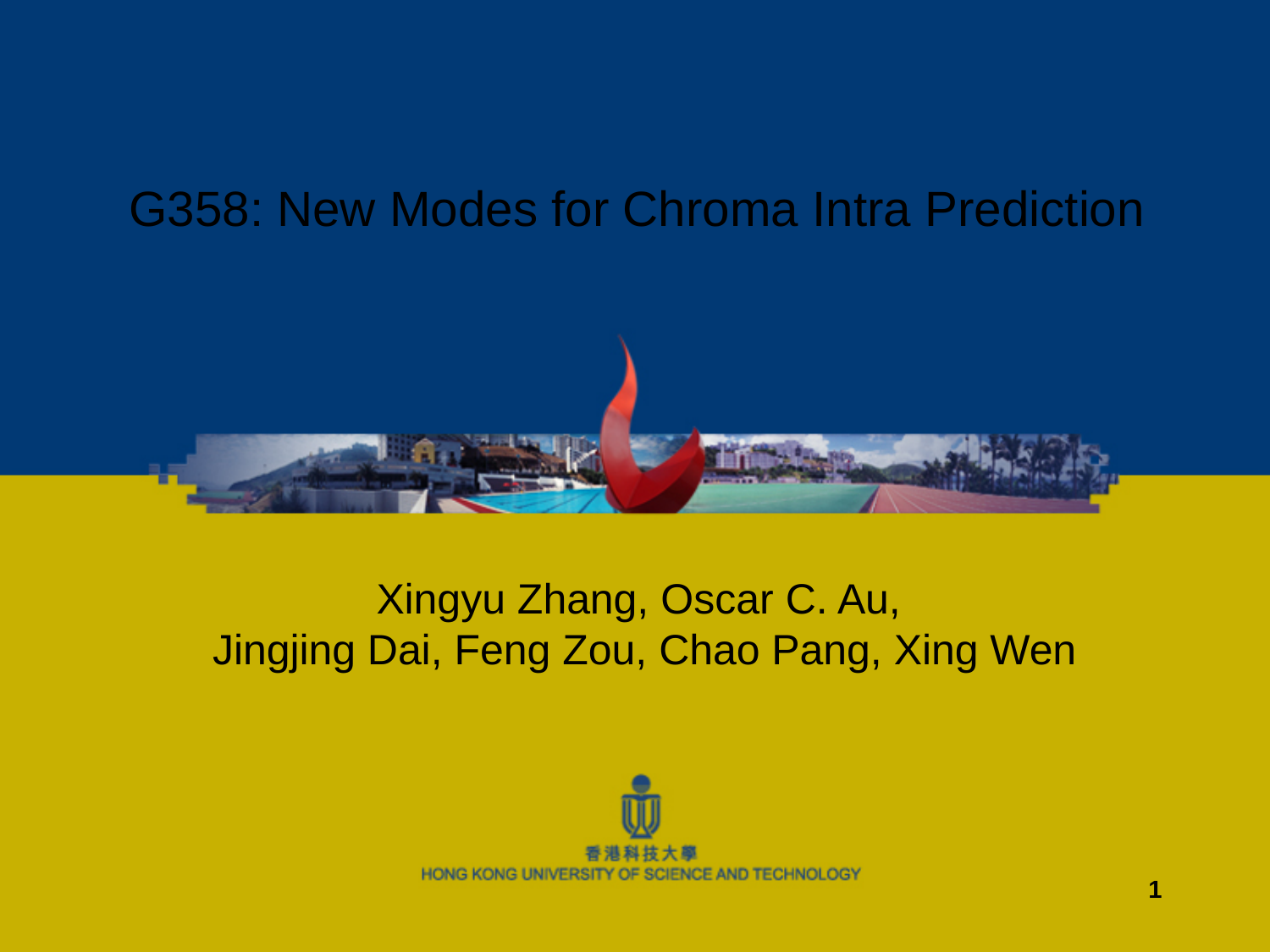

G358: New Modes for Chroma Intra Prediction
Xingyu Zhang, Oscar C. Au,
Jingjing Dai, Feng Zou, Chao Pang, Xing Wen

1